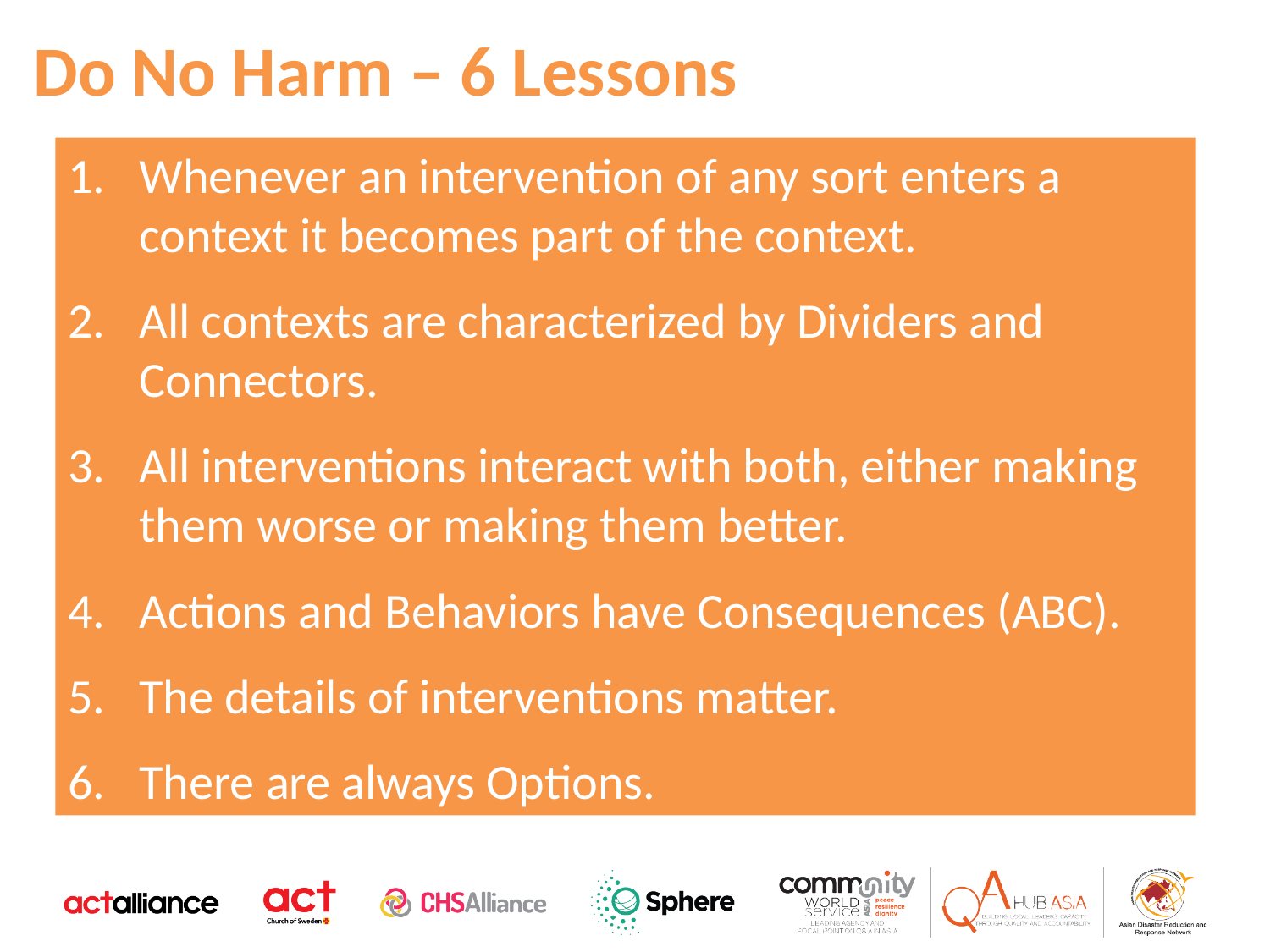

Do No Harm – 6 Lessons
Whenever an intervention of any sort enters a context it becomes part of the context.
All contexts are characterized by Dividers and Connectors.
All interventions interact with both, either making them worse or making them better.
Actions and Behaviors have Consequences (ABC).
The details of interventions matter.
There are always Options.